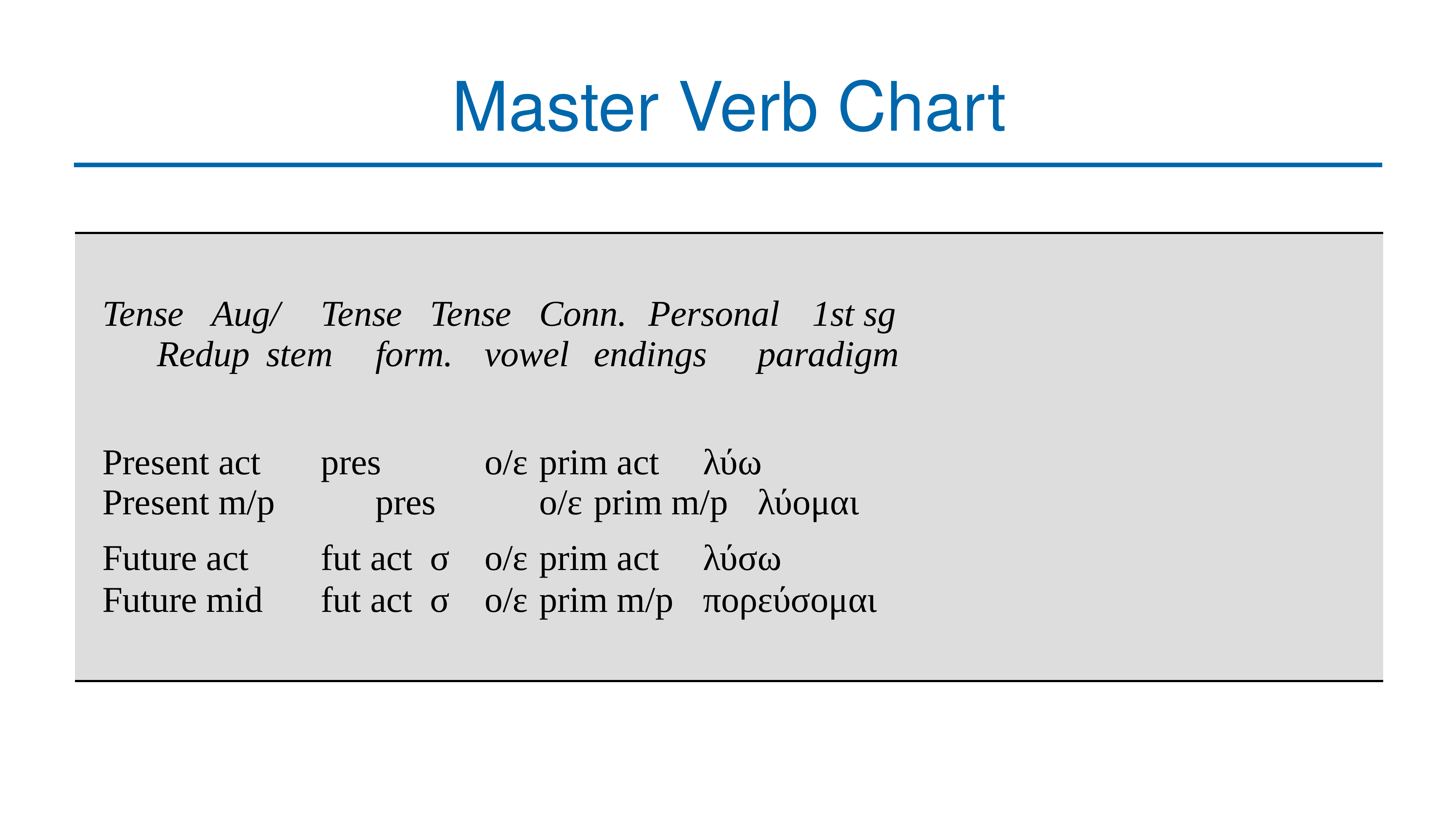

# Master Verb Chart
| Tense Aug/ Tense Tense Conn. Personal 1st sg Redup stem form. vowel endings paradigm Present act pres ο/ε prim act λύω Present m/p pres ο/ε prim m/p λύομαι Future act fut act σ ο/ε prim act λύσω Future mid fut act σ ο/ε prim m/p πορεύσομαι |
| --- |